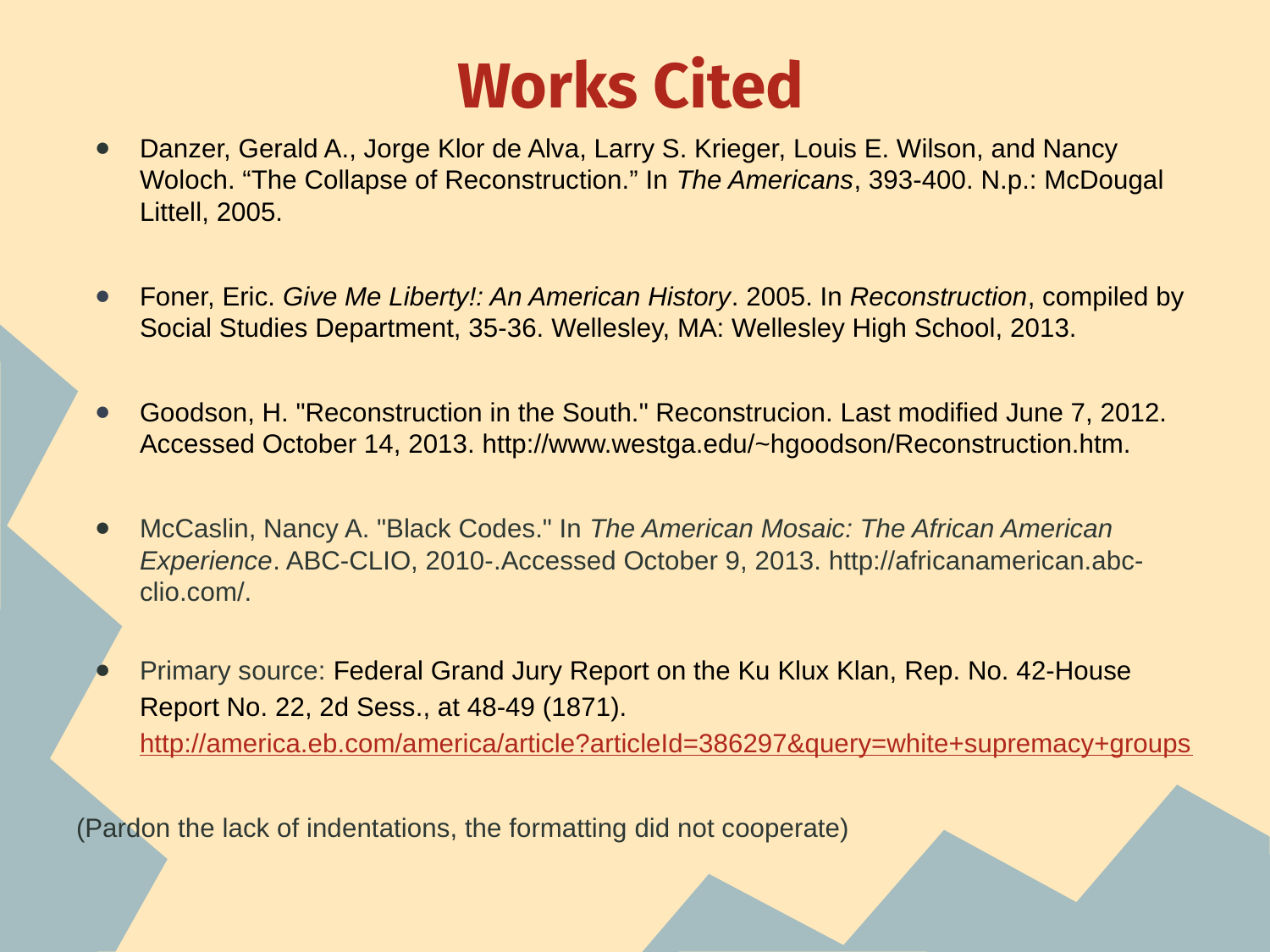

# Works Cited
Danzer, Gerald A., Jorge Klor de Alva, Larry S. Krieger, Louis E. Wilson, and Nancy Woloch. “The Collapse of Reconstruction.” In The Americans, 393-400. N.p.: McDougal Littell, 2005.

Foner, Eric. Give Me Liberty!: An American History. 2005. In Reconstruction, compiled by Social Studies Department, 35-36. Wellesley, MA: Wellesley High School, 2013.

Goodson, H. "Reconstruction in the South." Reconstrucion. Last modified June 7, 2012. Accessed October 14, 2013. http://www.westga.edu/~hgoodson/Reconstruction.htm.

McCaslin, Nancy A. "Black Codes." In The American Mosaic: The African American Experience. ABC-CLIO, 2010-.Accessed October 9, 2013. http://africanamerican.abc-clio.com/.

Primary source: Federal Grand Jury Report on the Ku Klux Klan, Rep. No. 42-House Report No. 22, 2d Sess., at 48-49 (1871). http://america.eb.com/america/article?articleId=386297&query=white+supremacy+groups

(Pardon the lack of indentations, the formatting did not cooperate)